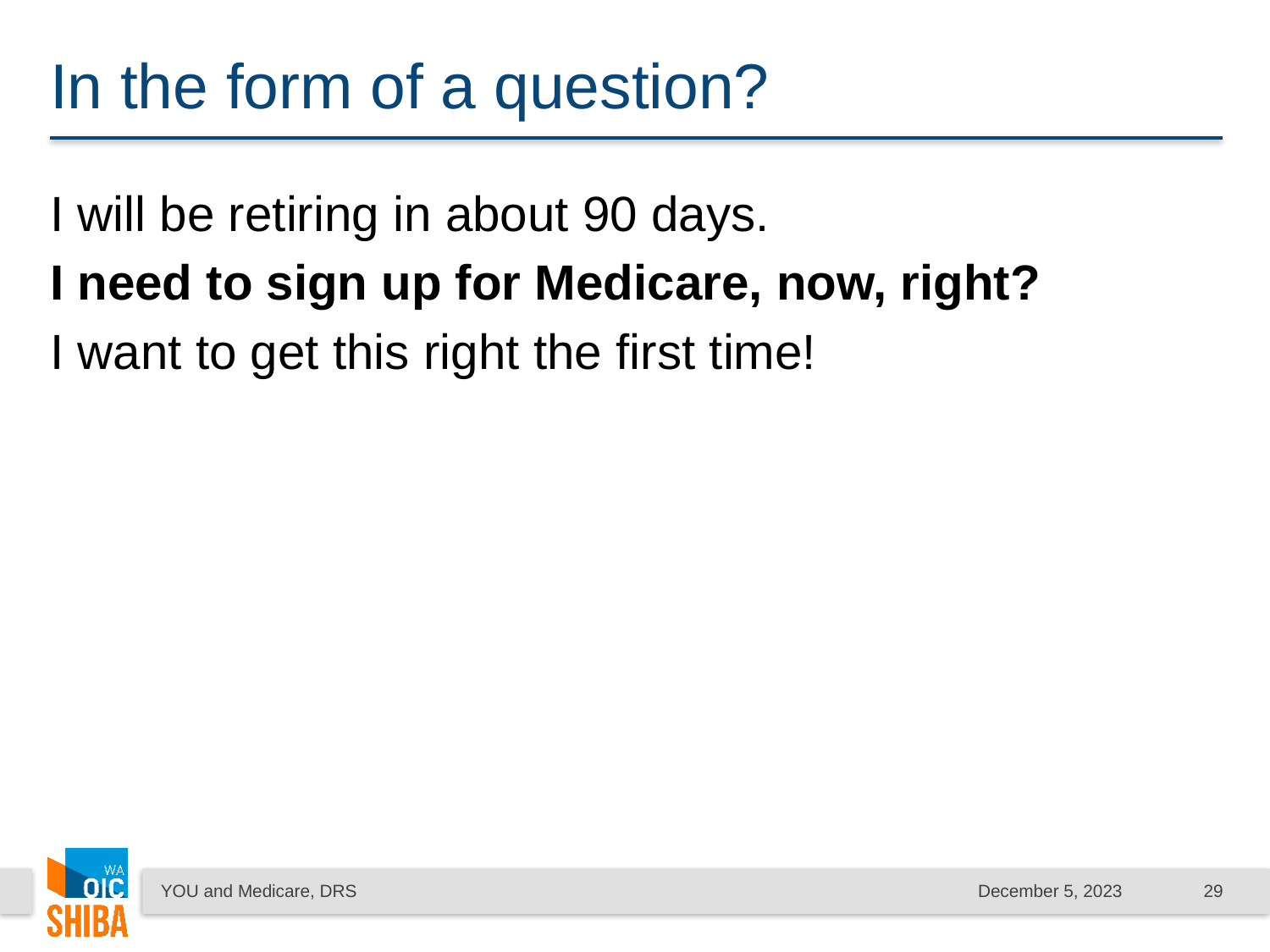

# In the form of a question?
I will be retiring in about 90 days.
I need to sign up for Medicare, now, right?
I want to get this right the first time!
YOU and Medicare, DRS
December 5, 2023
29